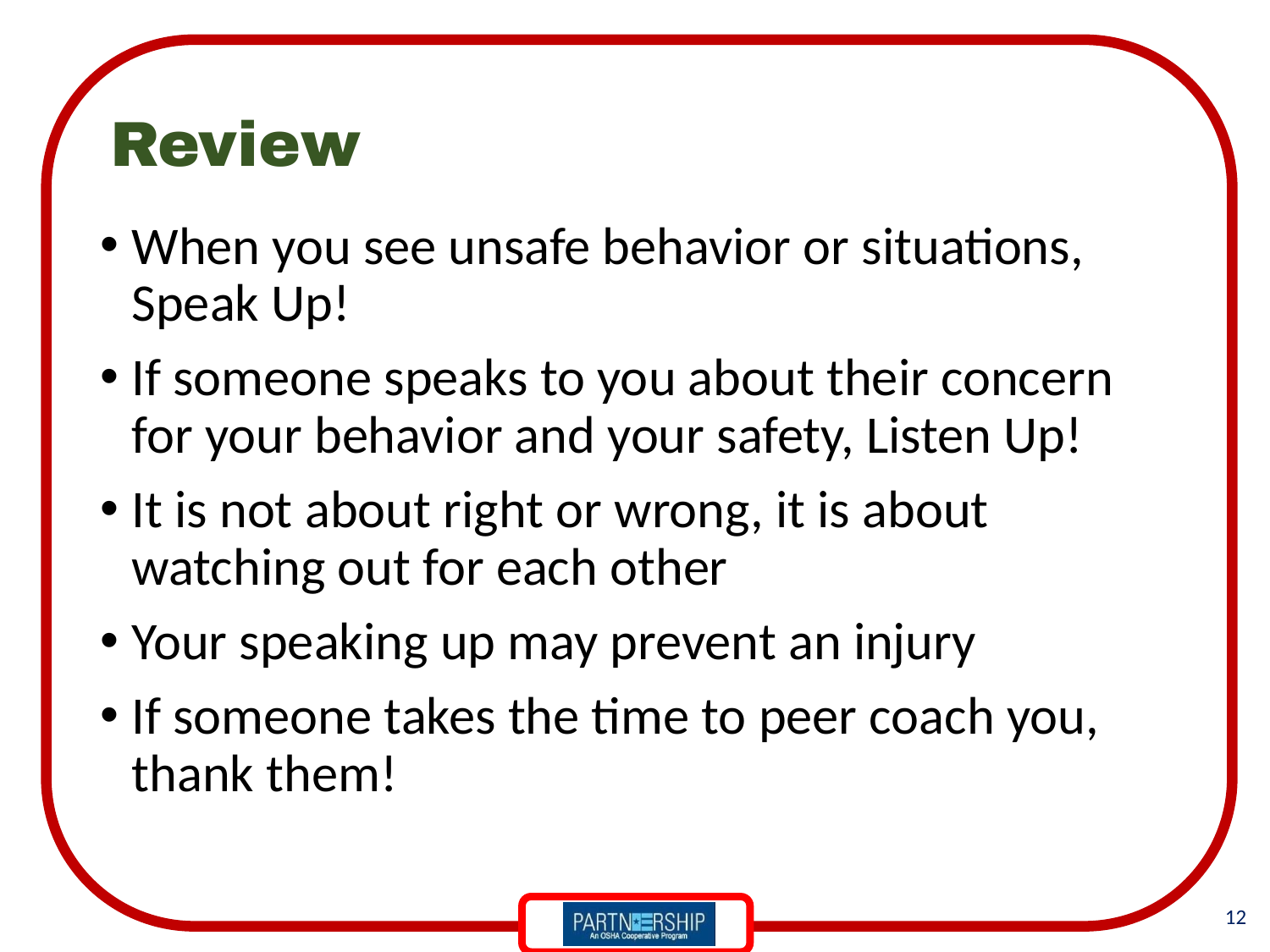

# Review
When you see unsafe behavior or situations, Speak Up!
If someone speaks to you about their concern for your behavior and your safety, Listen Up!
It is not about right or wrong, it is about watching out for each other
Your speaking up may prevent an injury
If someone takes the time to peer coach you, thank them!

12